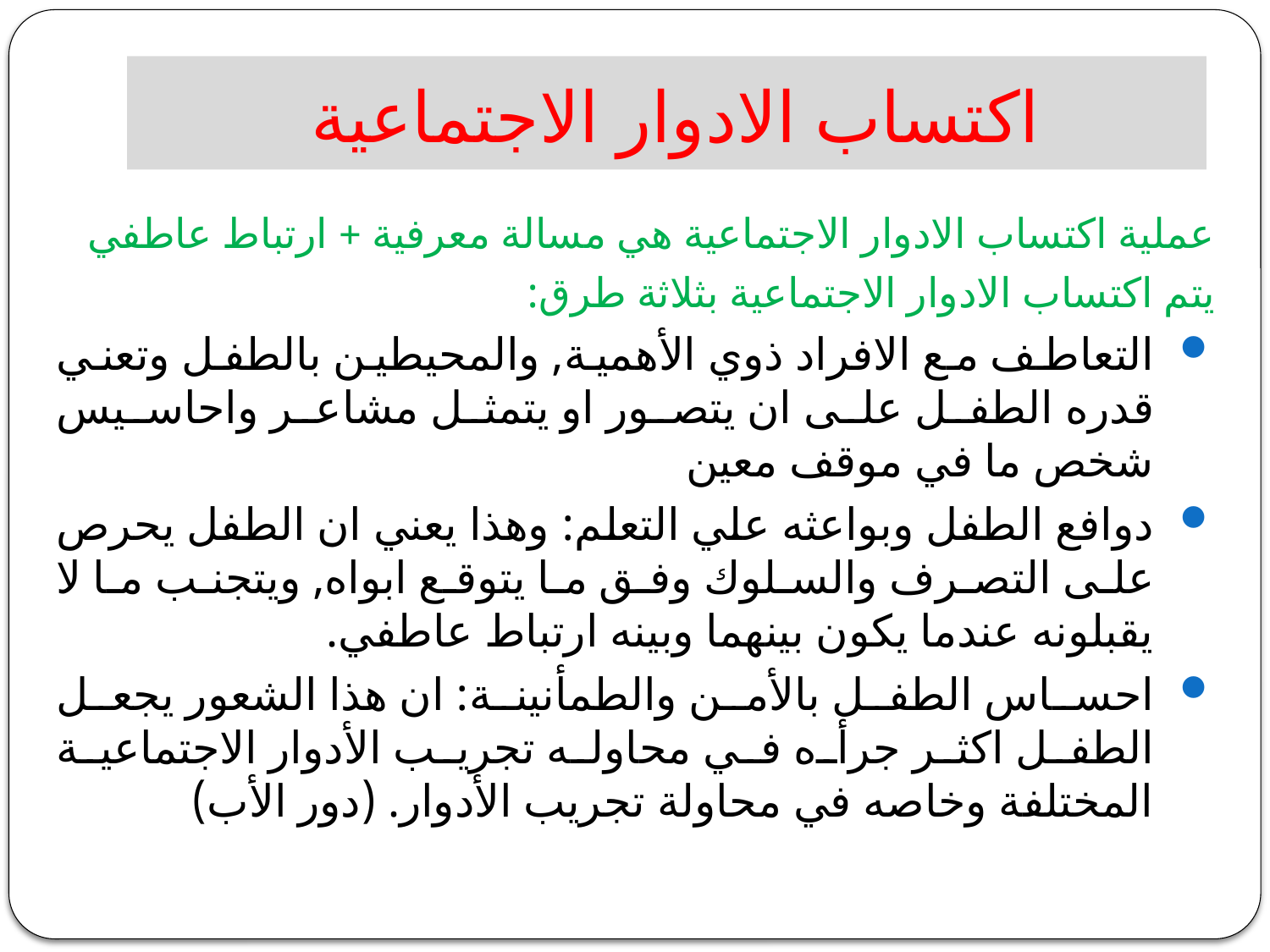

# اكتساب الادوار الاجتماعية
عملية اكتساب الادوار الاجتماعية هي مسالة معرفية + ارتباط عاطفي
يتم اكتساب الادوار الاجتماعية بثلاثة طرق:
التعاطف مع الافراد ذوي الأهمية, والمحيطين بالطفل وتعني قدره الطفل على ان يتصور او يتمثل مشاعر واحاسيس شخص ما في موقف معين
دوافع الطفل وبواعثه علي التعلم: وهذا يعني ان الطفل يحرص على التصرف والسلوك وفق ما يتوقع ابواه, ويتجنب ما لا يقبلونه عندما يكون بينهما وبينه ارتباط عاطفي.
احساس الطفل بالأمن والطمأنينة: ان هذا الشعور يجعل الطفل اكثر جرأه في محاوله تجريب الأدوار الاجتماعية المختلفة وخاصه في محاولة تجريب الأدوار. (دور الأب)